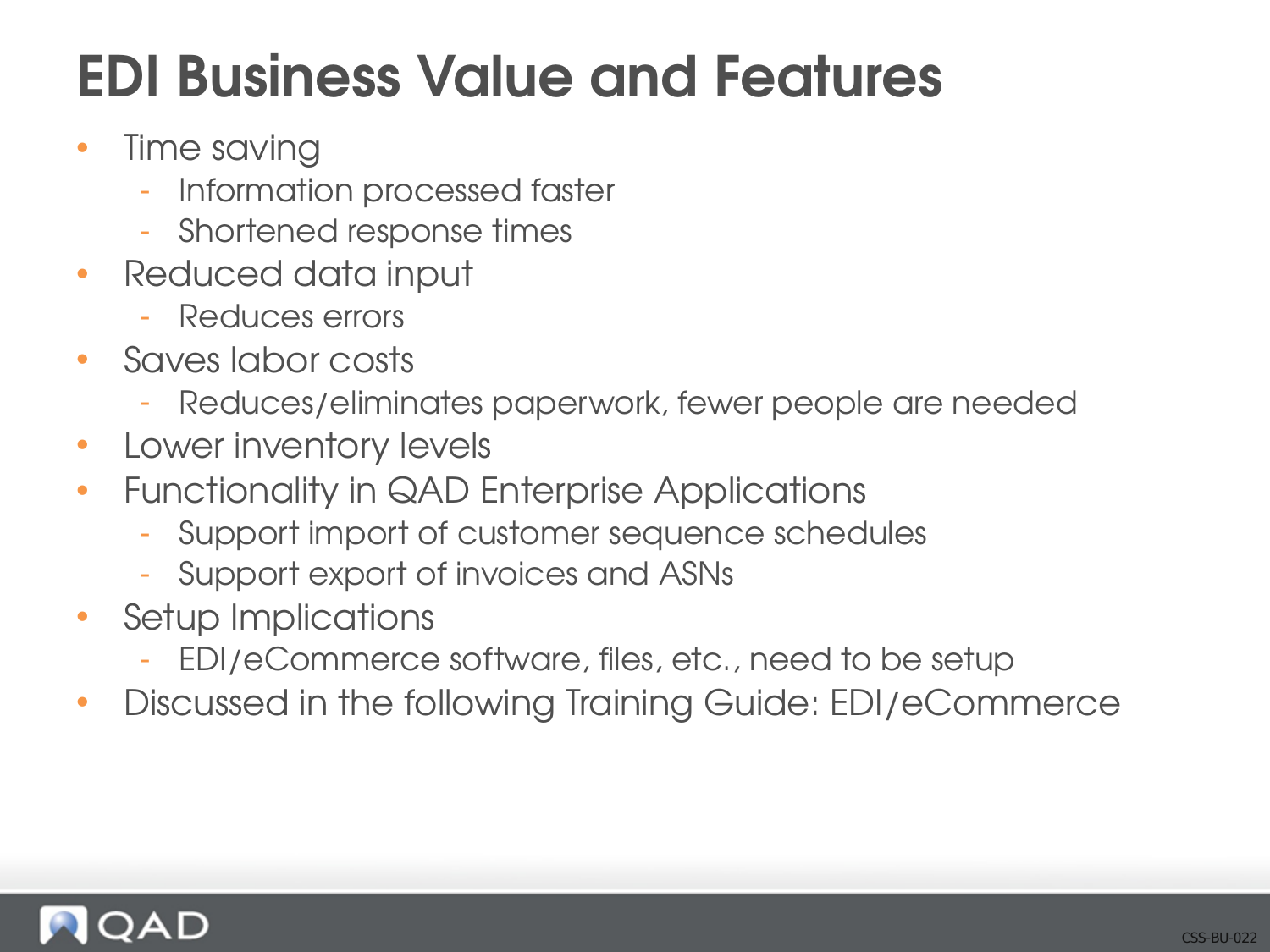

# EDI Business Value and Features
Time saving
Information processed faster
Shortened response times
Reduced data input
Reduces errors
Saves labor costs
Reduces/eliminates paperwork, fewer people are needed
Lower inventory levels
Functionality in QAD Enterprise Applications
Support import of customer sequence schedules
Support export of invoices and ASNs
Setup Implications
EDI/eCommerce software, files, etc., need to be setup
Discussed in the following Training Guide: EDI/eCommerce
CSS-BU-022